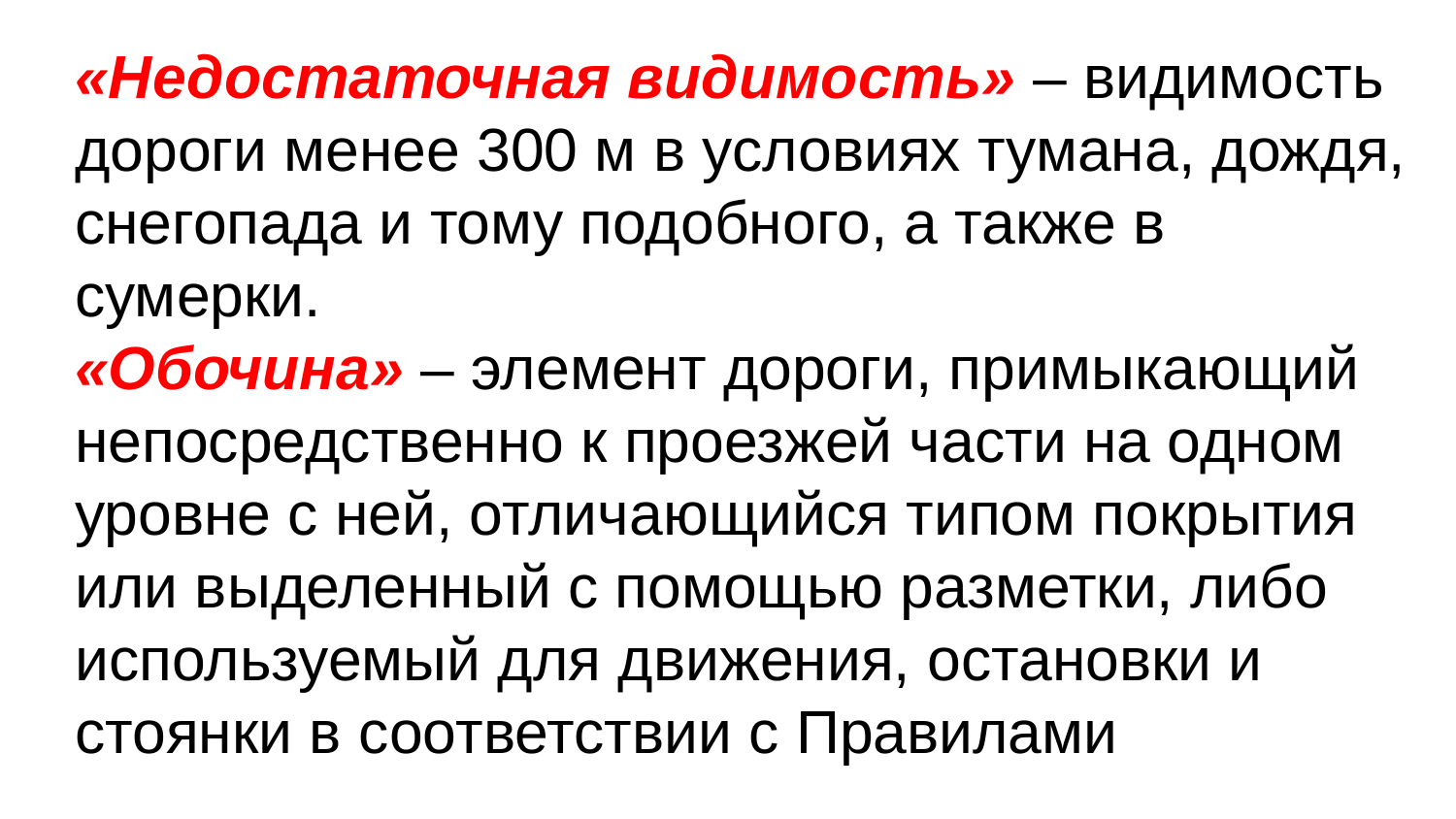

«Недостаточная видимость» – видимость дороги менее 300 м в условиях тумана, дождя, снегопада и тому подобного, а также в сумерки.
«Обочина» – элемент дороги, примыкающий непосредственно к проезжей части на одном уровне с ней, отличающийся типом покрытия или выделенный с помощью разметки, либо используемый для движения, остановки и стоянки в соответствии с Правилами